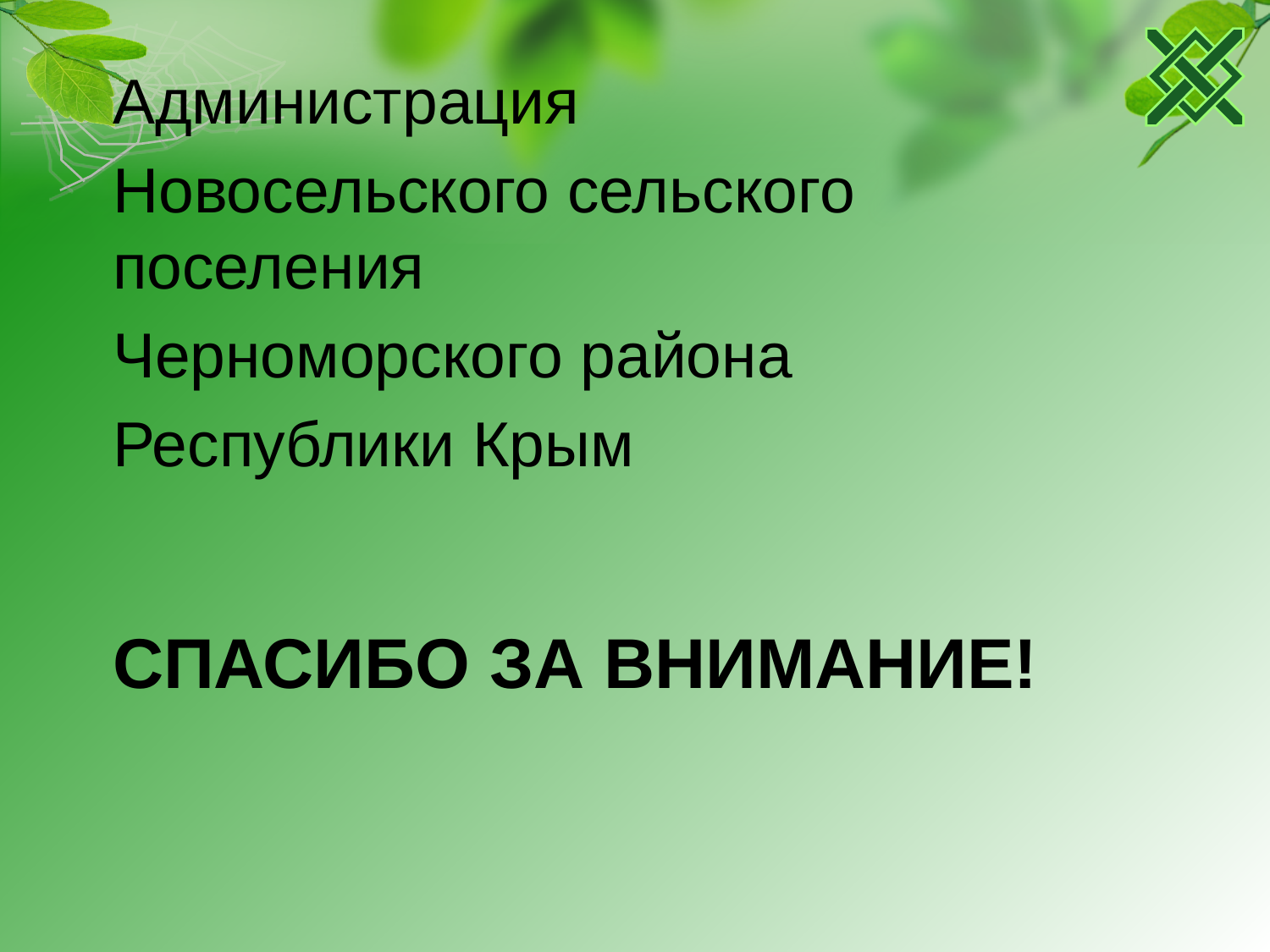

Администрация
Новосельского сельского поселения
Черноморского района
Республики Крым
# Спасибо за внимание!